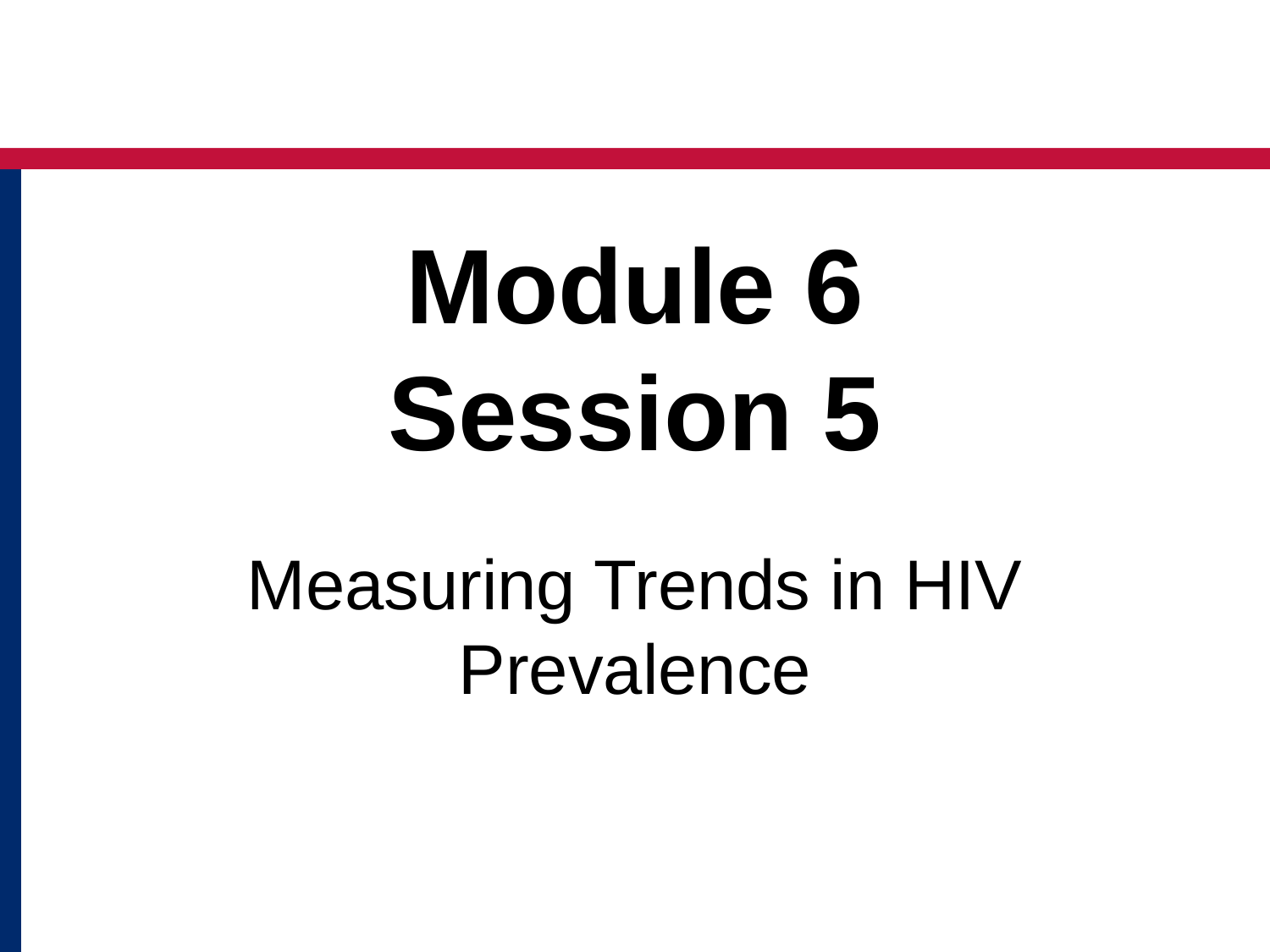

Module 6
Session 5
Measuring Trends in HIV Prevalence